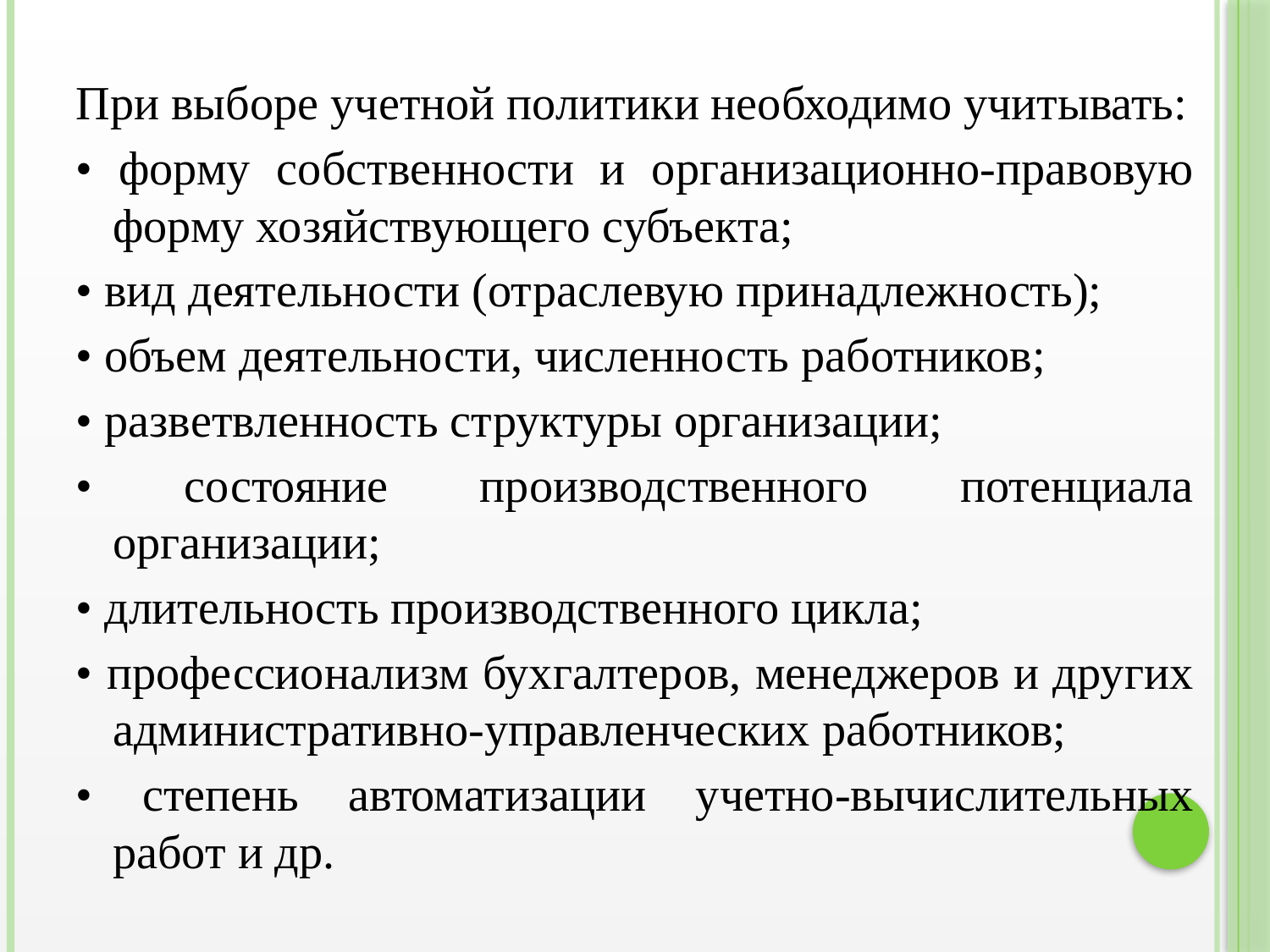

При выборе учетной политики необходимо учитывать:
• форму собственности и организационно-правовую форму хозяйствующего субъекта;
• вид деятельности (отраслевую принадлежность);
• объем деятельности, численность работников;
• разветвленность структуры организации;
• состояние производственного потенциала организации;
• длительность производственного цикла;
• профессионализм бухгалтеров, менеджеров и других административно-управленческих работников;
• степень автоматизации учетно-вычислительных работ и др.